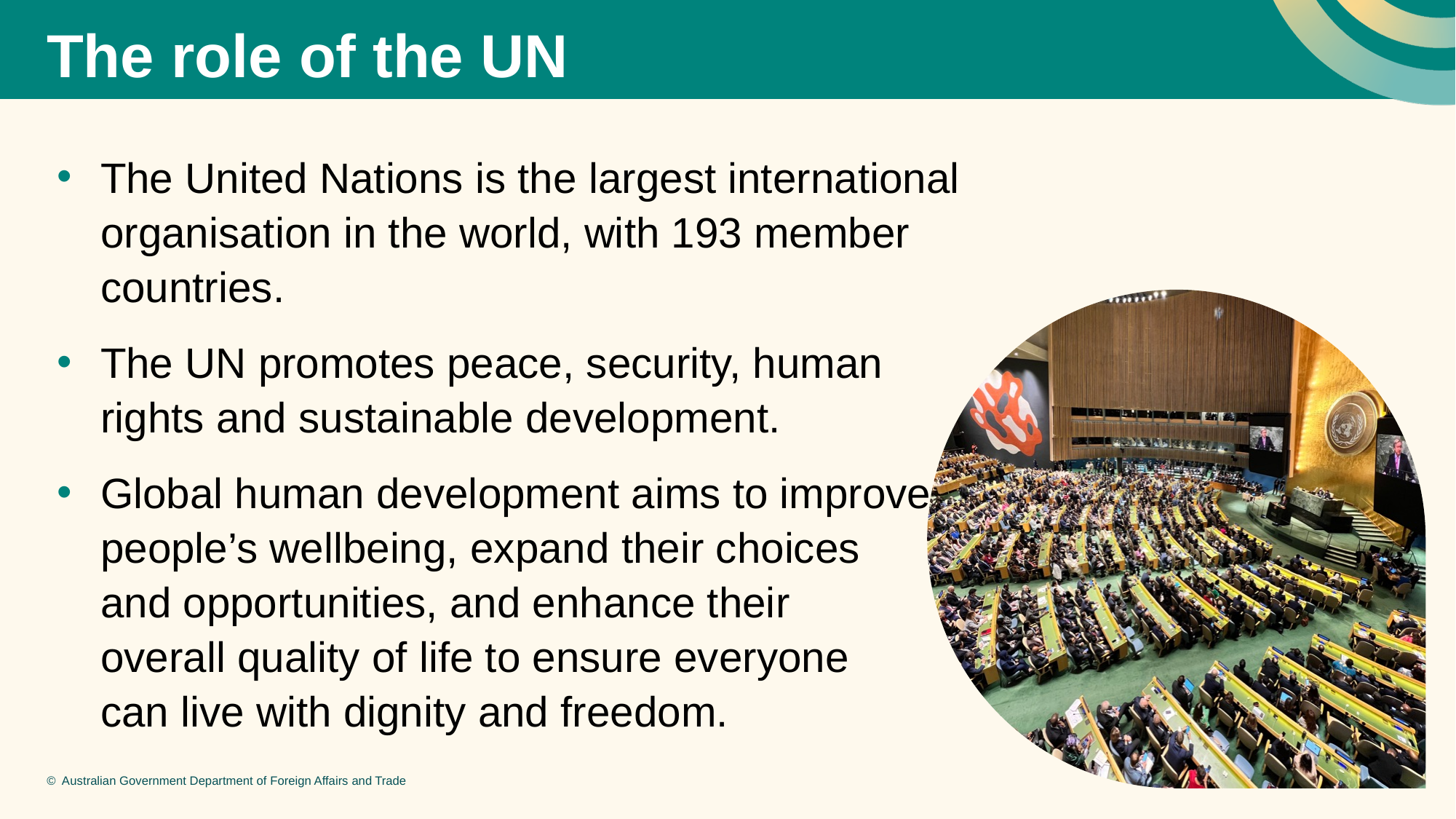

# The role of the UN
The United Nations is the largest international organisation in the world, with 193 member countries.
The UN promotes peace, security, human rights and sustainable development.
Global human development aims to improve
people’s wellbeing, expand their choices
and opportunities, and enhance their
overall quality of life to ensure everyone
can live with dignity and freedom.